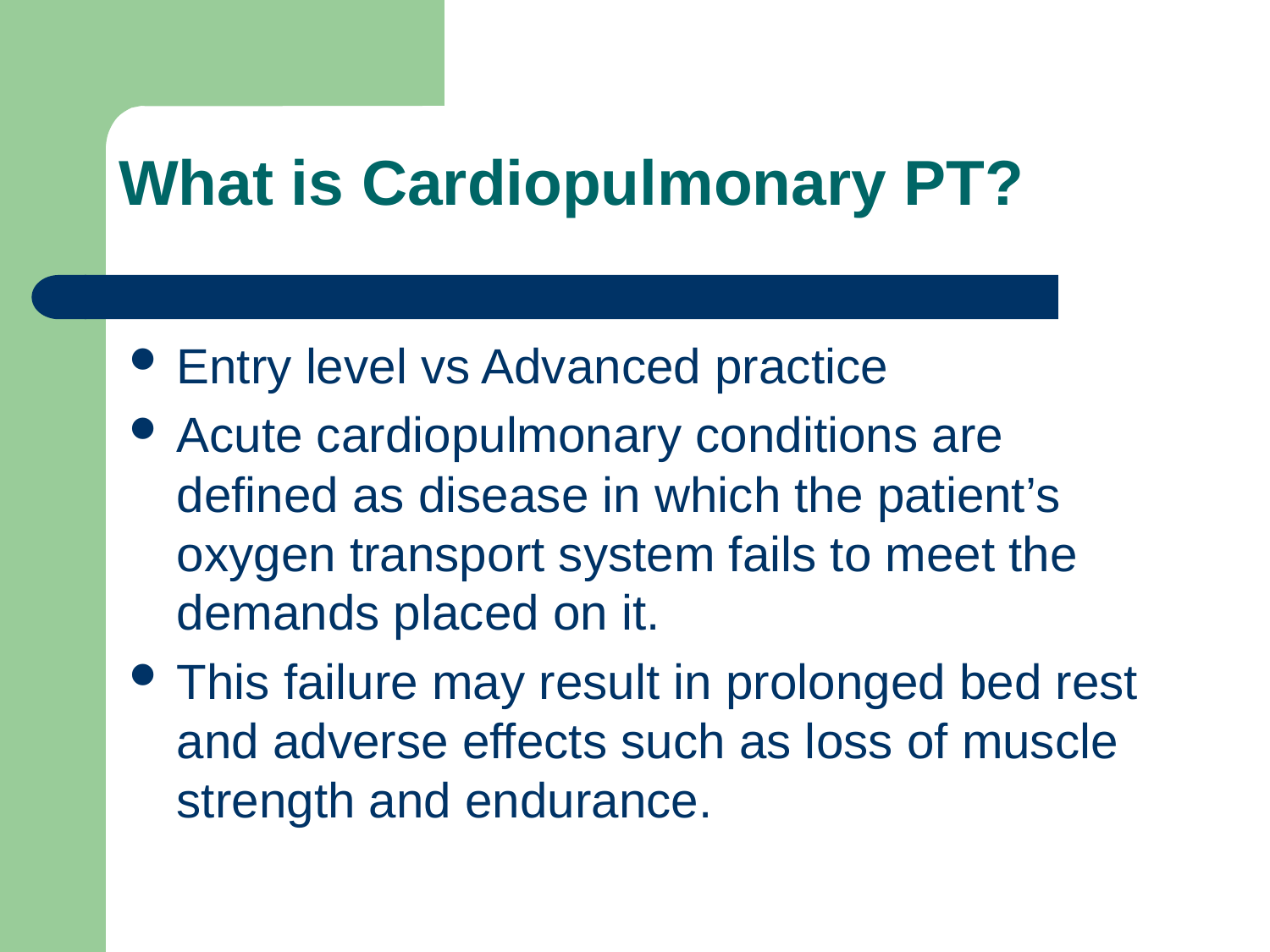

What is Cardiopulmonary PT?
Entry level vs Advanced practice
Acute cardiopulmonary conditions are defined as disease in which the patient’s oxygen transport system fails to meet the demands placed on it.
This failure may result in prolonged bed rest and adverse effects such as loss of muscle strength and endurance.